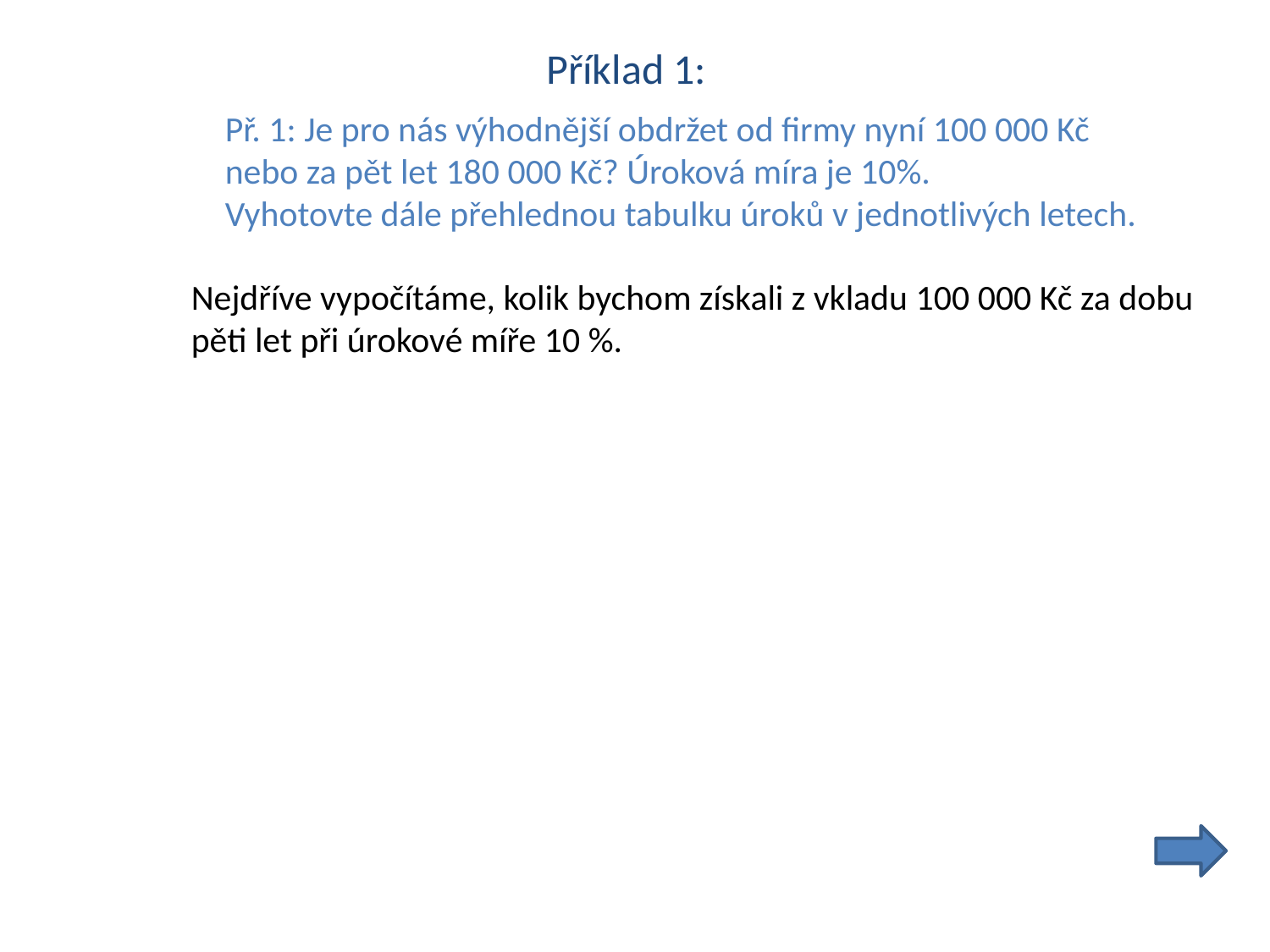

Příklad 1:
Př. 1: Je pro nás výhodnější obdržet od firmy nyní 100 000 Kč
nebo za pět let 180 000 Kč? Úroková míra je 10%.
Vyhotovte dále přehlednou tabulku úroků v jednotlivých letech.

Nejdříve vypočítáme, kolik bychom získali z vkladu 100 000 Kč za dobu
pěti let při úrokové míře 10 %.